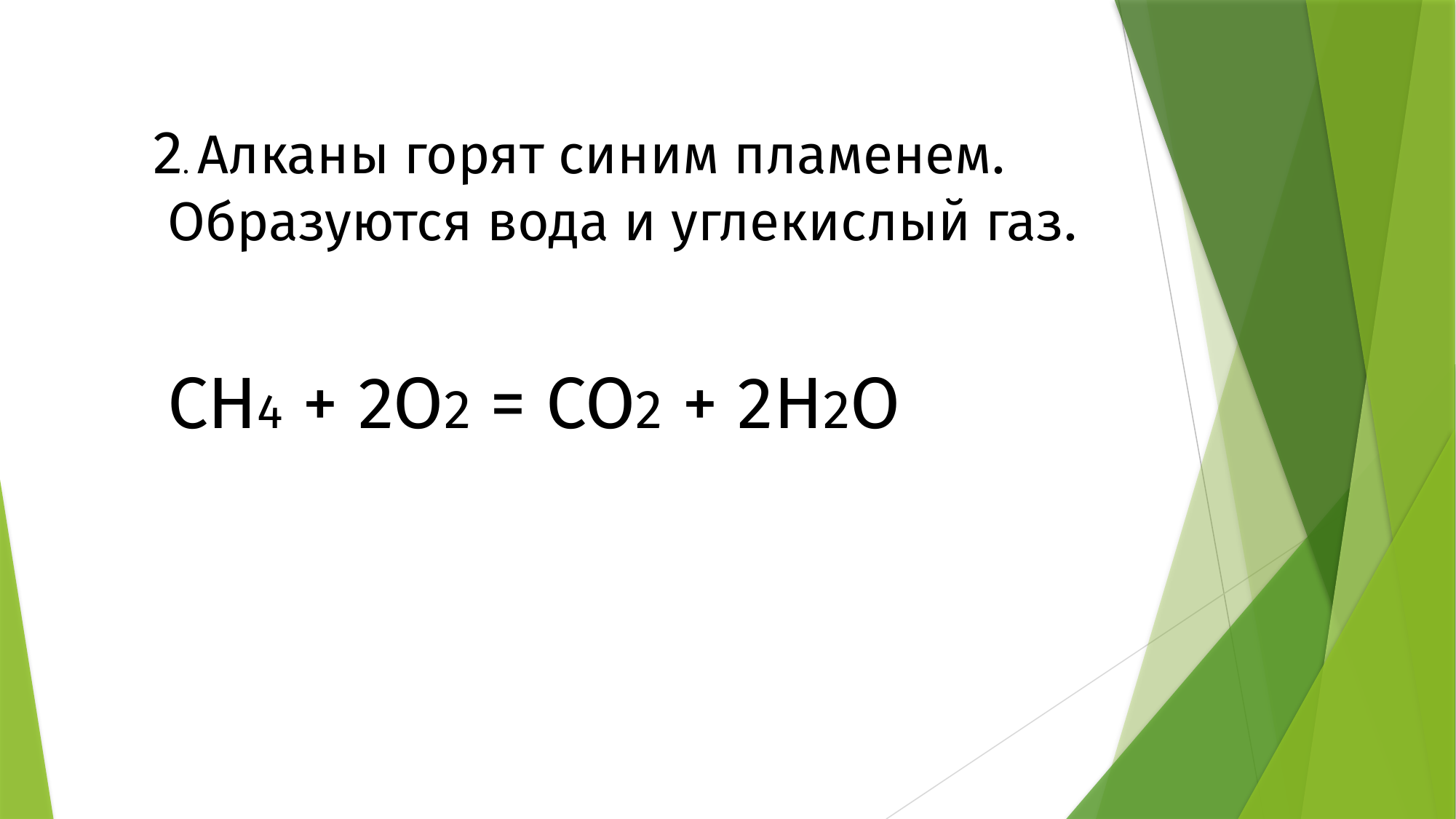

2. Алканы горят синим пламенем.
 Образуются вода и углекислый газ.
CH4 + 2O2 = CO2 + 2H2O